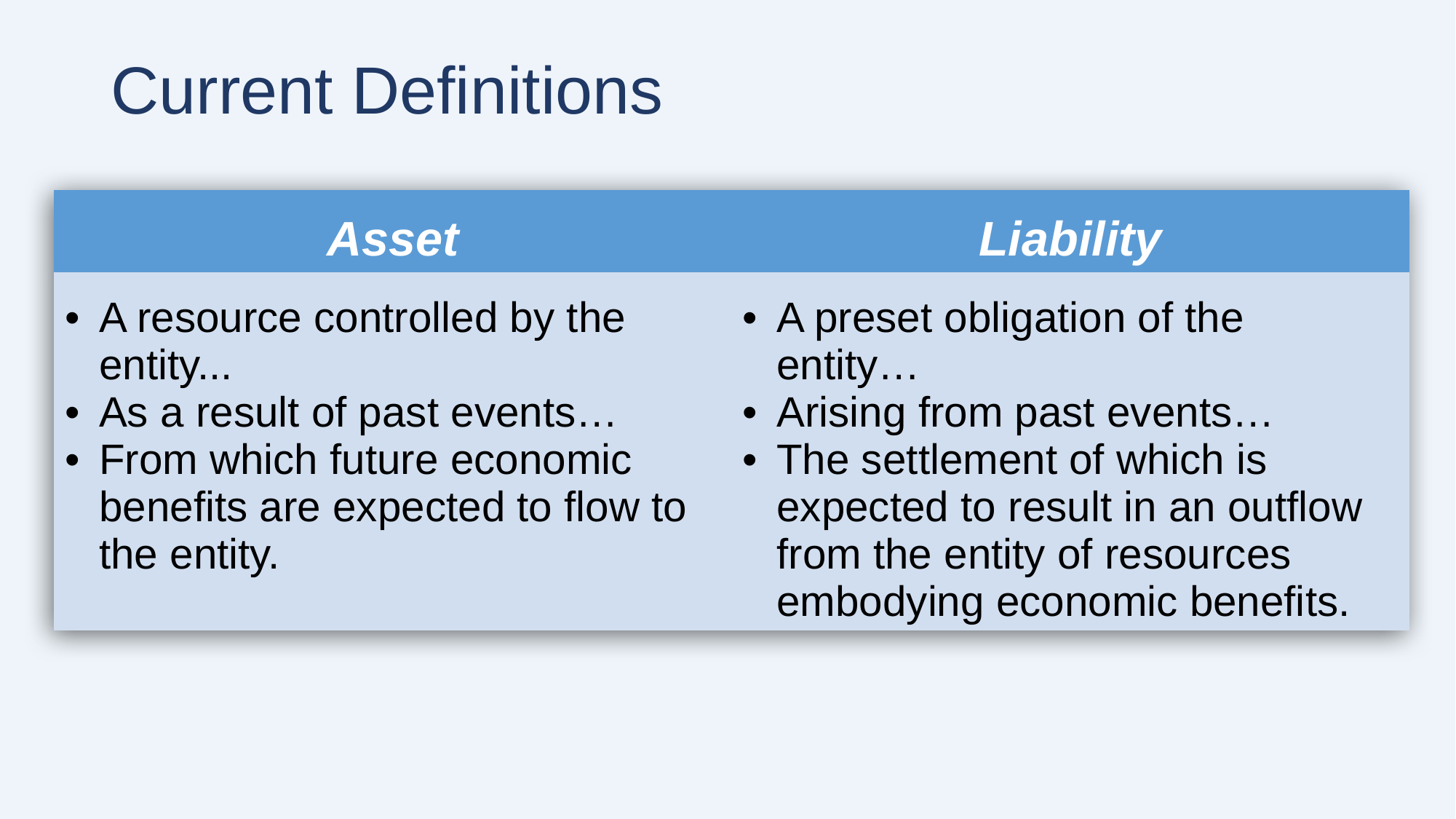

# Current Definitions
| Asset | Liability |
| --- | --- |
| A resource controlled by the entity... As a result of past events… From which future economic benefits are expected to flow to the entity. | A preset obligation of the entity… Arising from past events… The settlement of which is expected to result in an outflow from the entity of resources embodying economic benefits. |
31